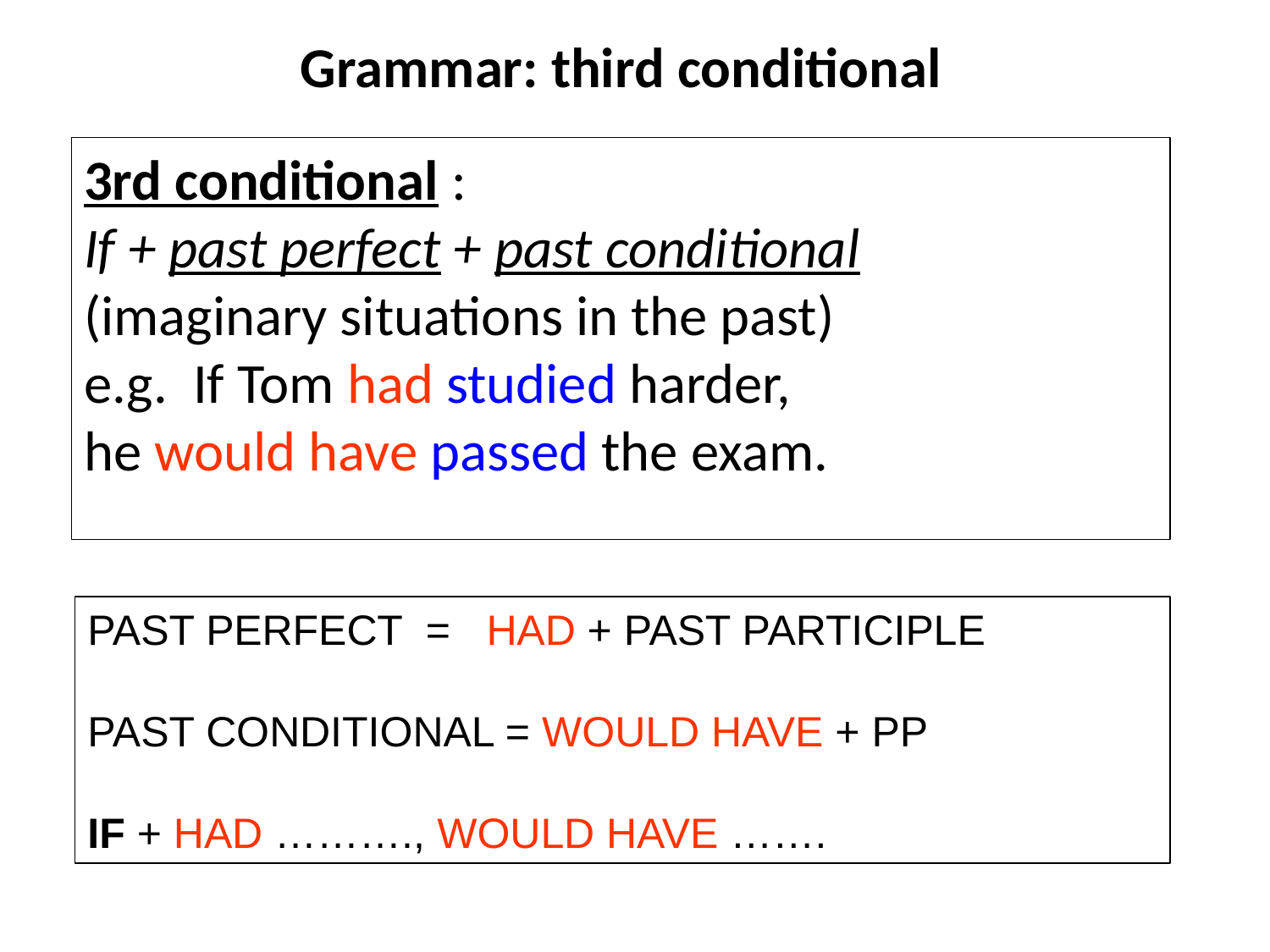

Grammar: third conditional
3rd conditional :
If + past perfect + past conditional
(imaginary situations in the past)
e.g.  If Tom had studied harder,
he would have passed the exam.
PAST PERFECT  =   HAD + PAST PARTICIPLE

PAST CONDITIONAL = WOULD HAVE + PP

IF + HAD ………., WOULD HAVE …….